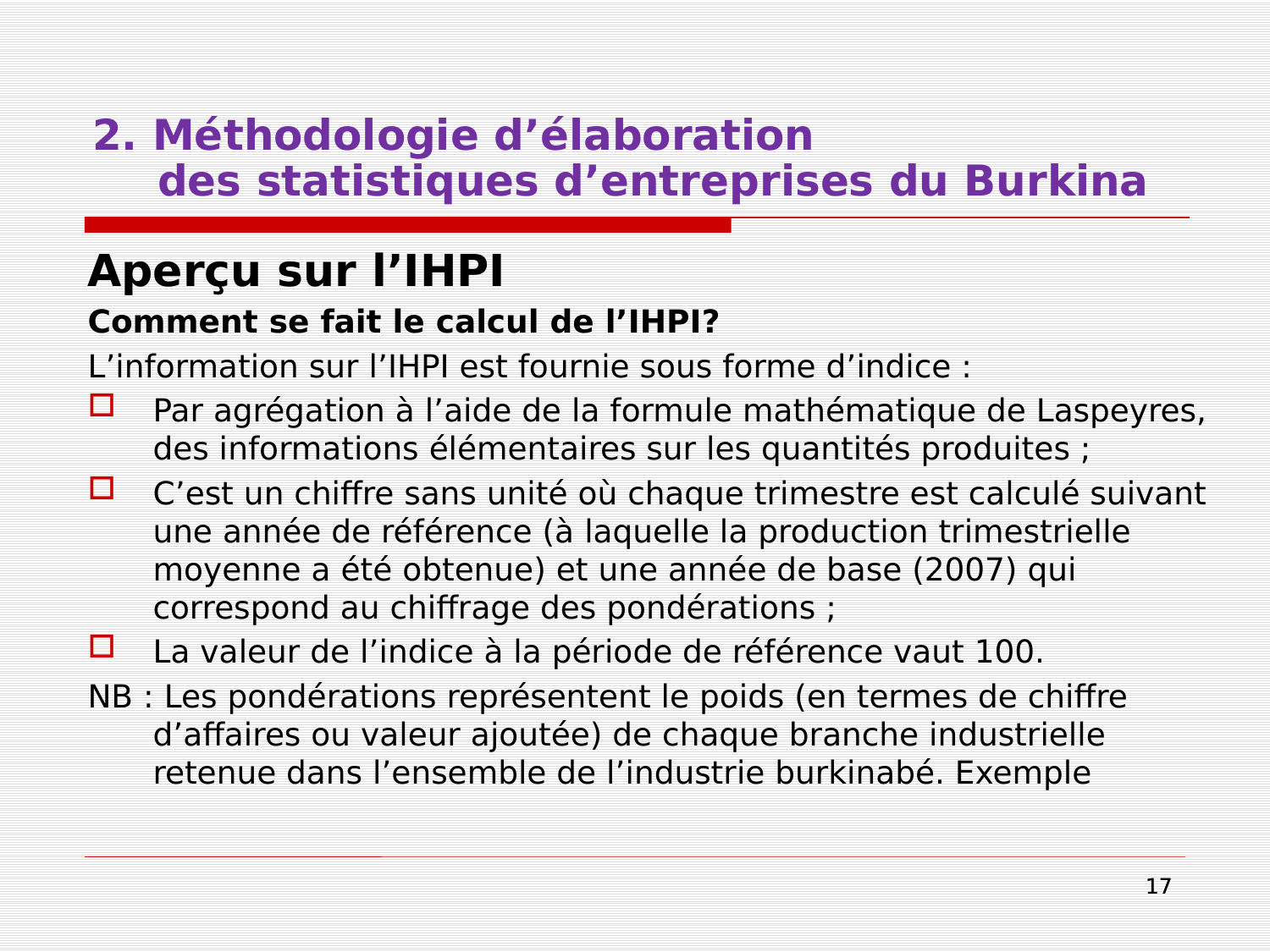

# 2. Méthodologie d’élaboration des statistiques d’entreprises du Burkina
Aperçu sur l’IHPI
Comment se fait le calcul de l’IHPI?
L’information sur l’IHPI est fournie sous forme d’indice :
Par agrégation à l’aide de la formule mathématique de Laspeyres, des informations élémentaires sur les quantités produites ;
C’est un chiffre sans unité où chaque trimestre est calculé suivant une année de référence (à laquelle la production trimestrielle moyenne a été obtenue) et une année de base (2007) qui correspond au chiffrage des pondérations ;
La valeur de l’indice à la période de référence vaut 100.
NB : Les pondérations représentent le poids (en termes de chiffre d’affaires ou valeur ajoutée) de chaque branche industrielle retenue dans l’ensemble de l’industrie burkinabé. Exemple

17
17